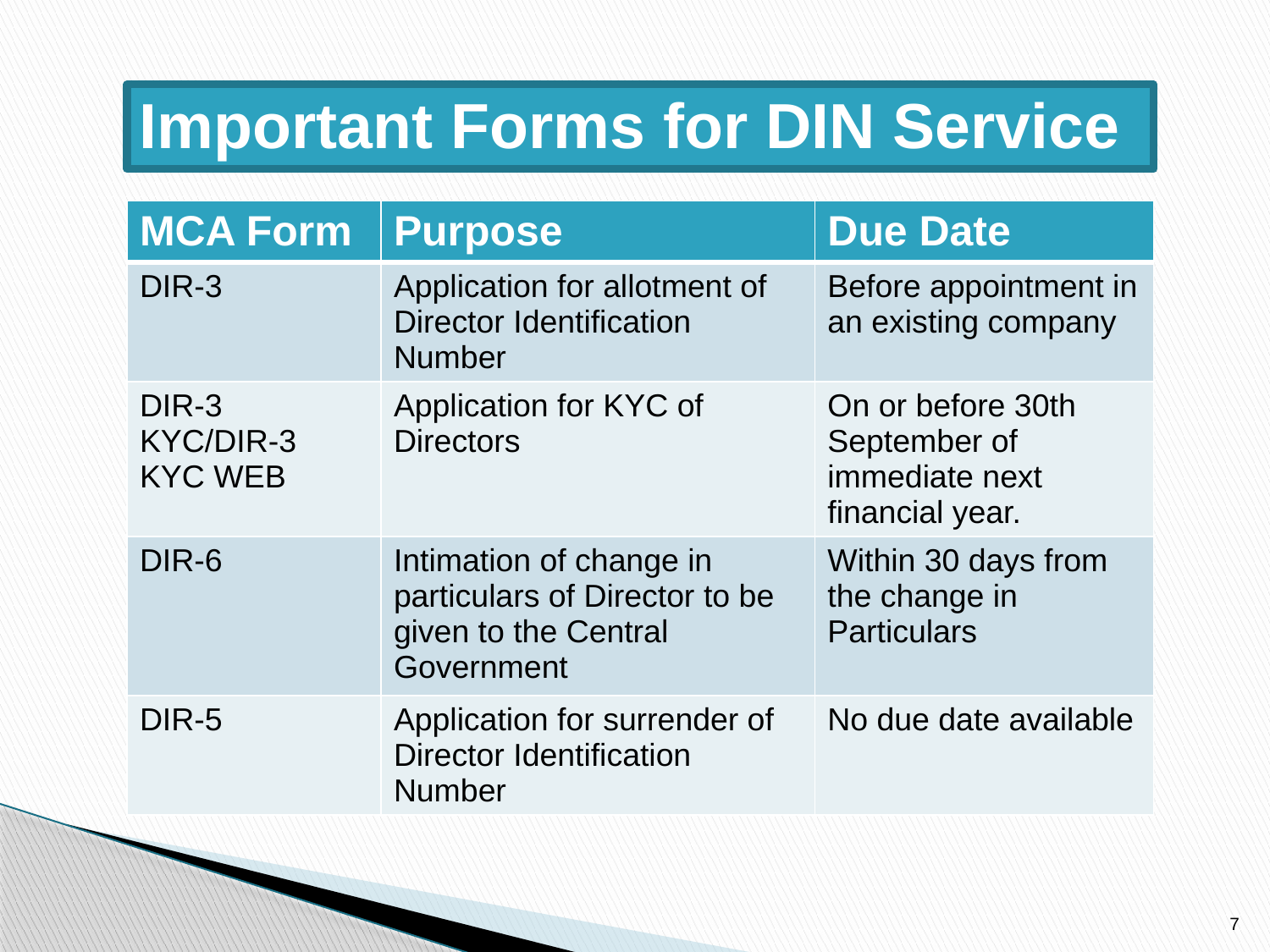

# Important Forms for DIN Service
| MCA Form | Purpose | Due Date |
| --- | --- | --- |
| DIR-3 | Application for allotment of Director Identification Number | Before appointment in an existing company |
| DIR-3 KYC/DIR-3 KYC WEB | Application for KYC of Directors | On or before 30th September of immediate next financial year. |
| DIR-6 | Intimation of change in particulars of Director to be given to the Central Government | Within 30 days from the change in Particulars |
| DIR-5 | Application for surrender of Director Identification Number | No due date available |
7